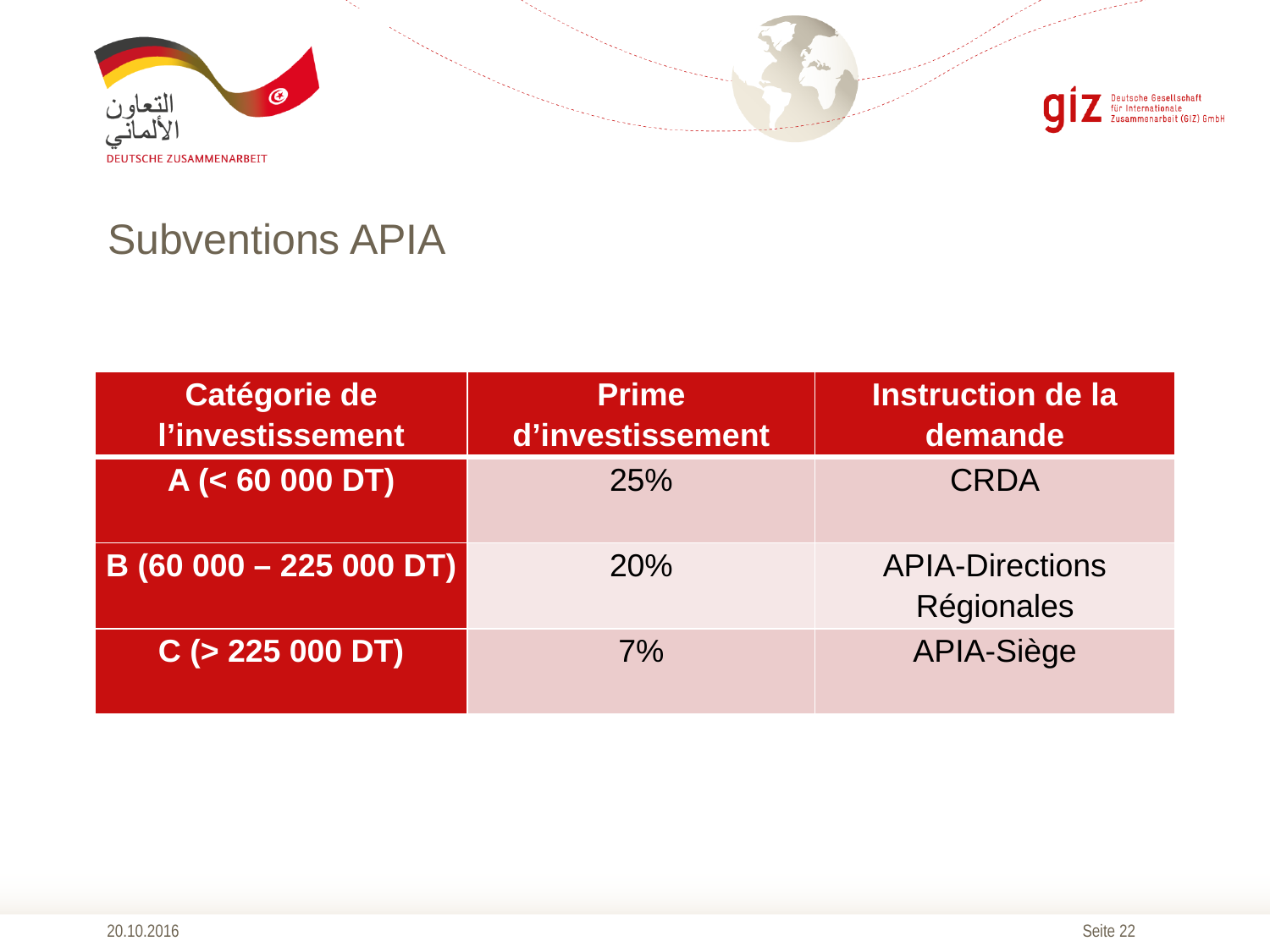

# Subventions APIA
| Catégorie de l’investissement | Prime d’investissement | Instruction de la demande |
| --- | --- | --- |
| A (< 60 000 DT) | 25% | CRDA |
| B (60 000 – 225 000 DT) | 20% | APIA-Directions Régionales |
| C (> 225 000 DT) | 7% | APIA-Siège |
20.10.2016